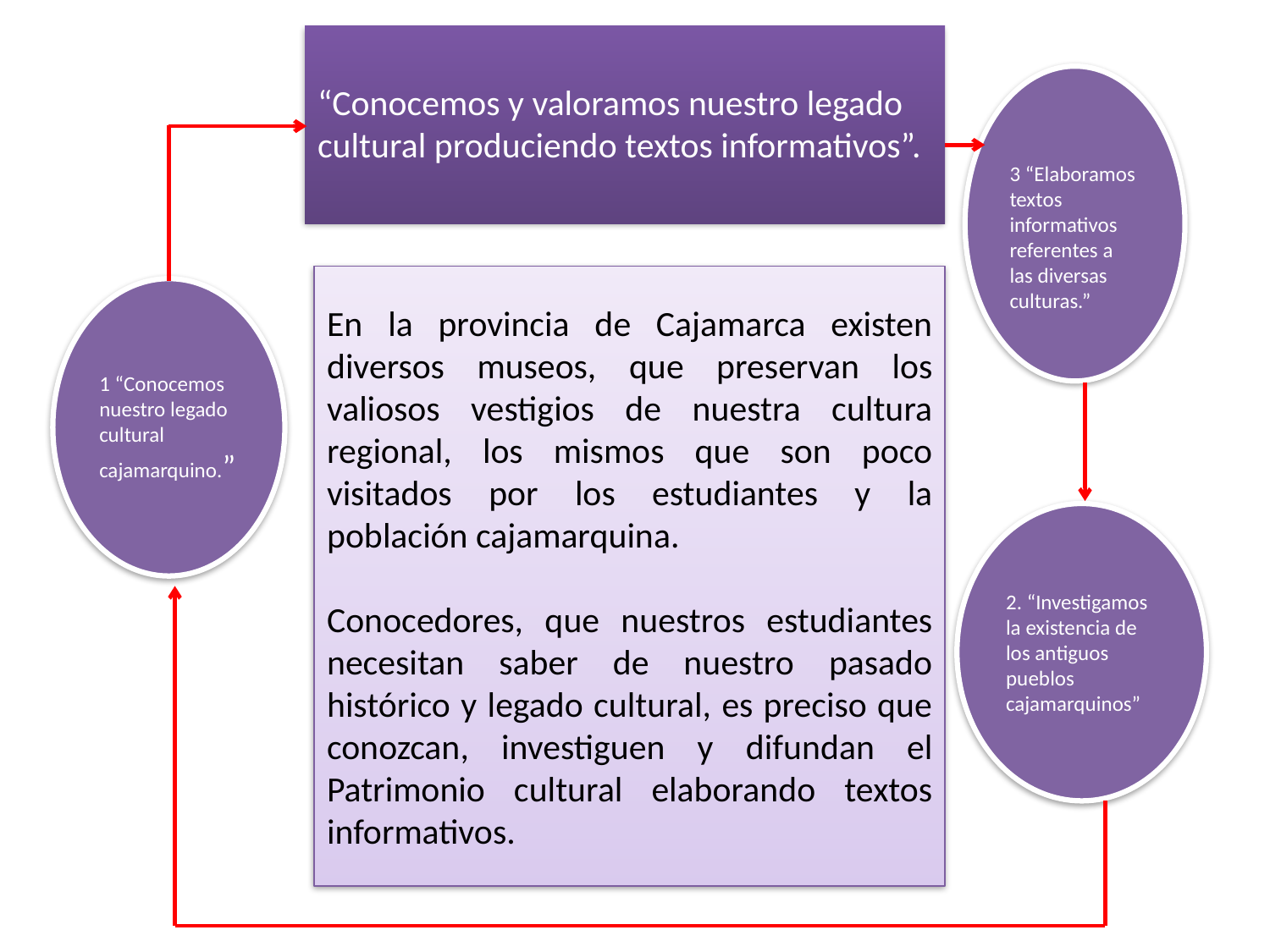

“Conocemos y valoramos nuestro legado cultural produciendo textos informativos”.

3 “Elaboramos textos informativos referentes a las diversas culturas.”

En la provincia de Cajamarca existen diversos museos, que preservan los valiosos vestigios de nuestra cultura regional, los mismos que son poco visitados por los estudiantes y la población cajamarquina.

Conocedores, que nuestros estudiantes necesitan saber de nuestro pasado histórico y legado cultural, es preciso que conozcan, investiguen y difundan el Patrimonio cultural elaborando textos informativos.

1 “Conocemos nuestro legado cultural cajamarquino.”

2. “Investigamos la existencia de los antiguos pueblos cajamarquinos”